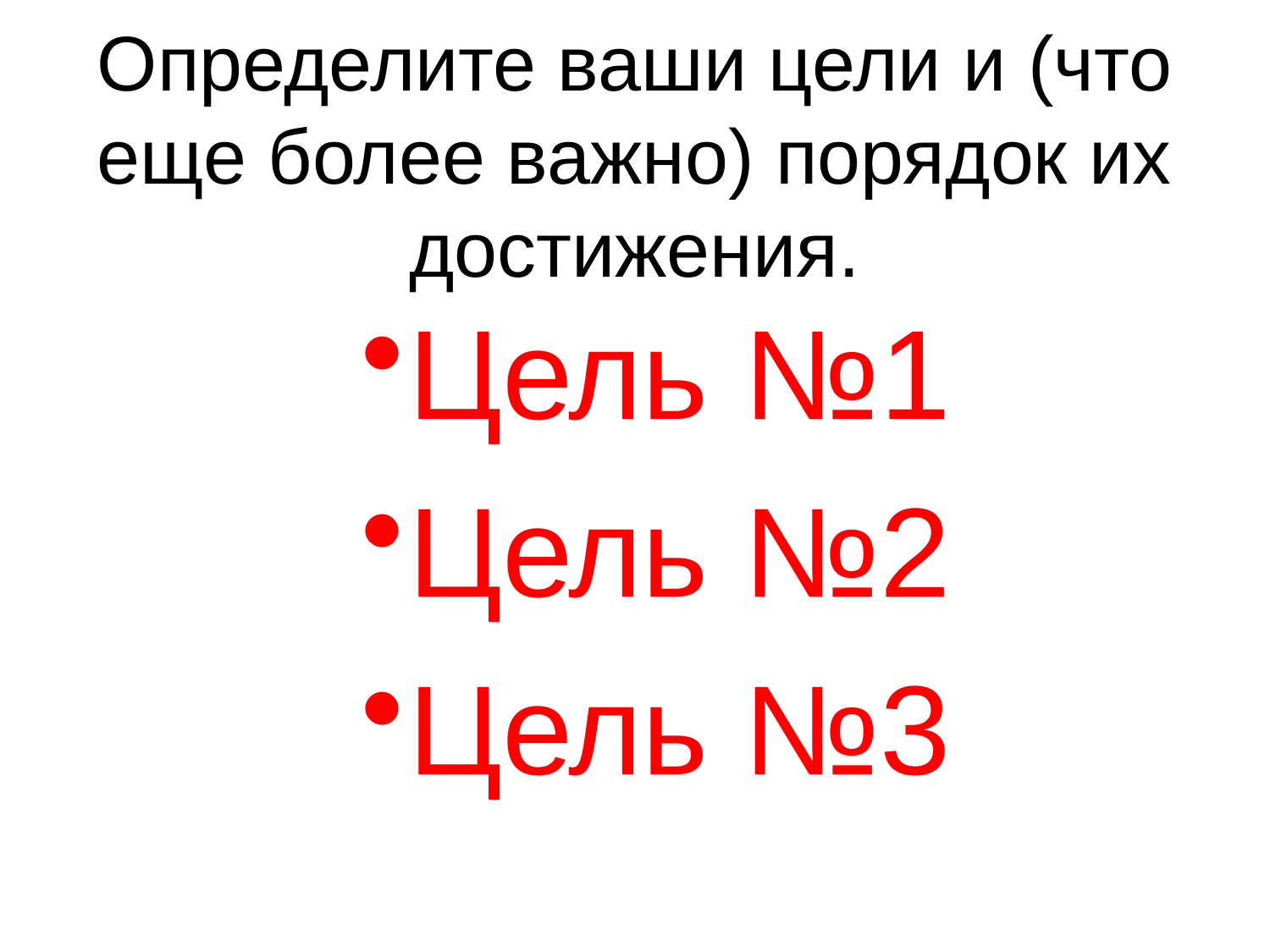

# Определите ваши цели и (что еще более важно) порядок их достижения.
Цель №1
Цель №2
Цель №3